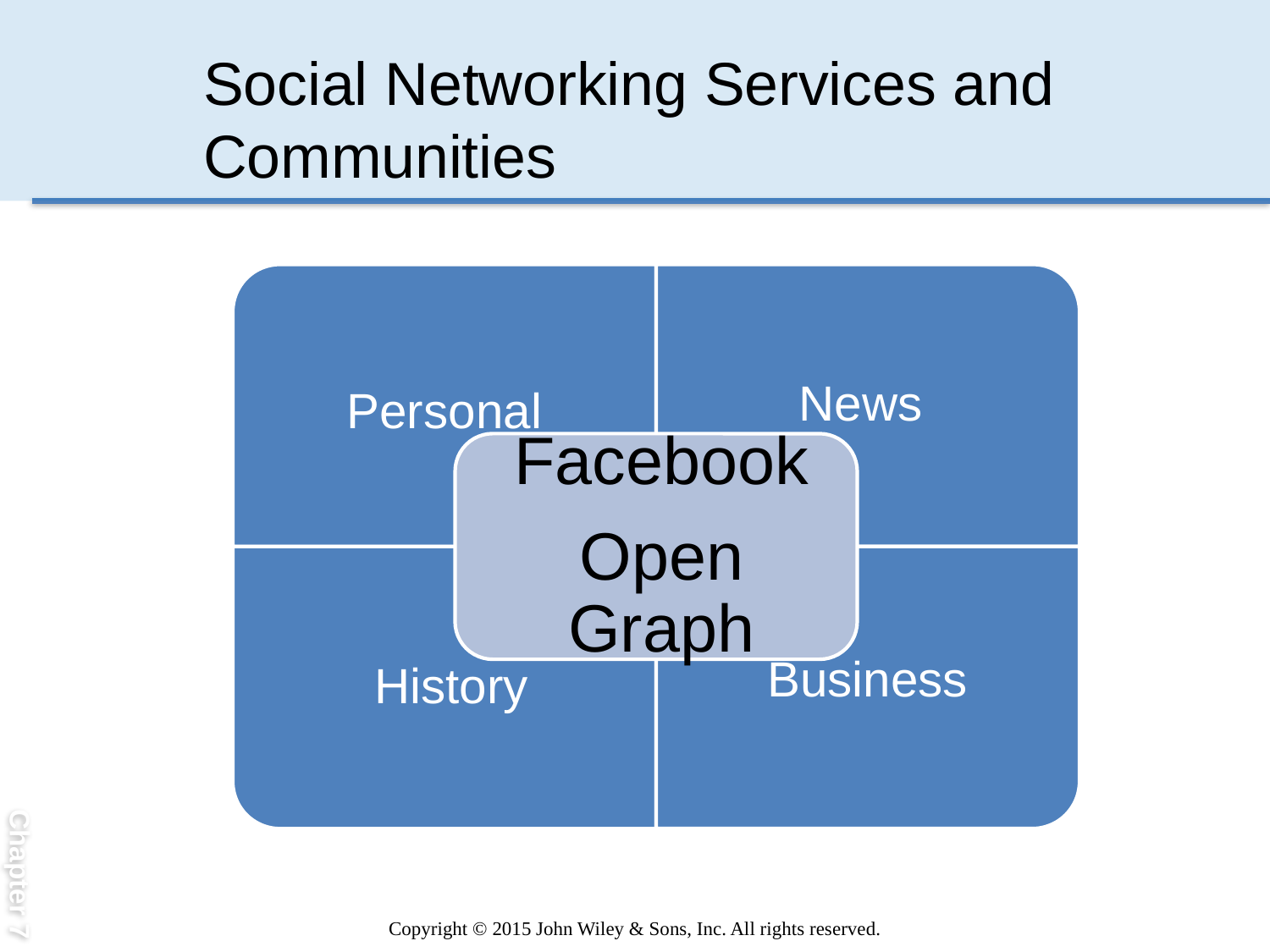

Chapter 7
# Social Networking Services and Communities
Personal
News
History
Business
Facebook
Open Graph